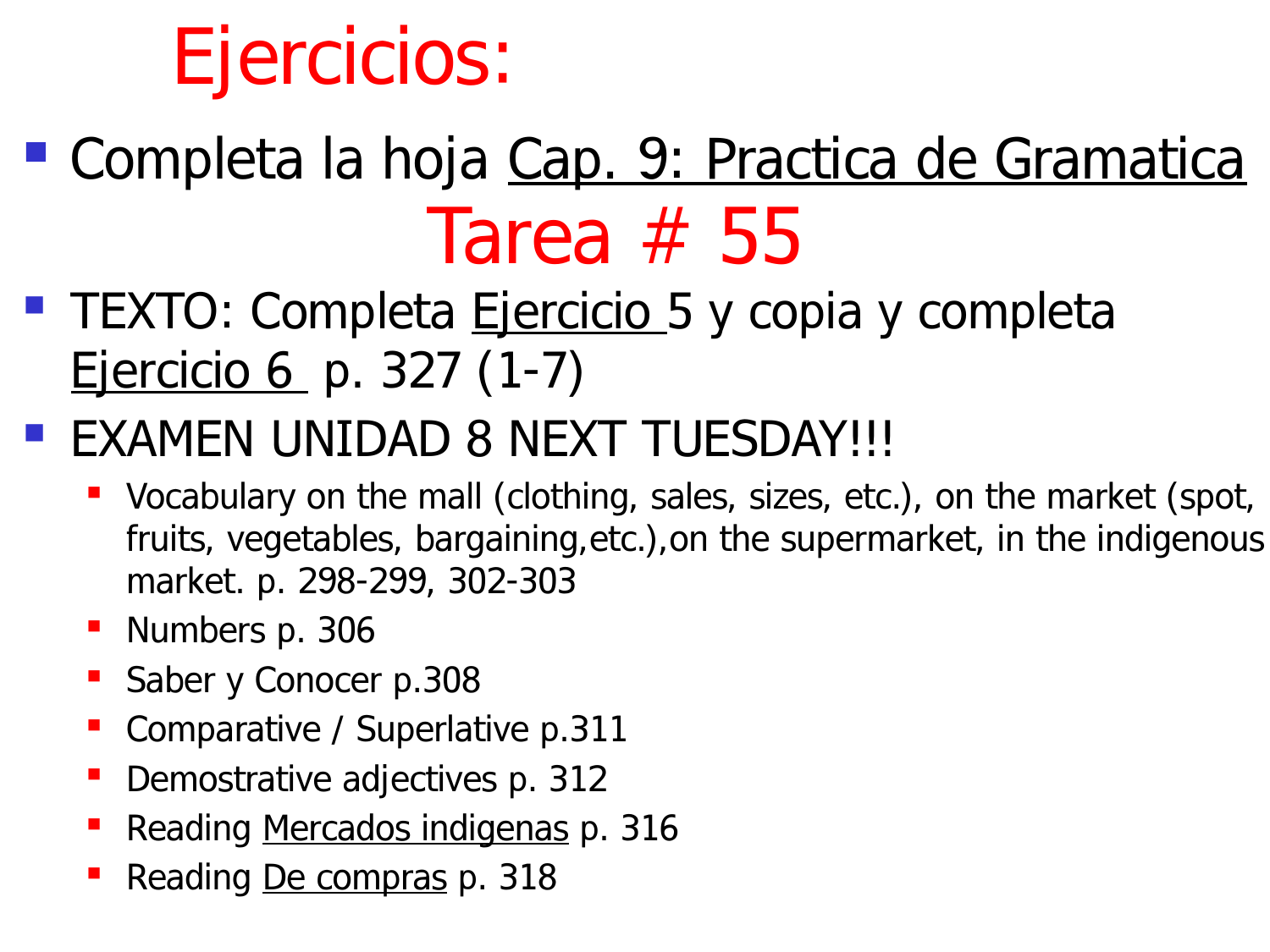

# Ejercicios:
Tarea # 55
Completa la hoja Cap. 9: Practica de Gramatica

TEXTO: Completa Ejercicio 5 y copia y completa Ejercicio 6  p. 327 (1-7)
EXAMEN UNIDAD 8 NEXT TUESDAY!!!
Vocabulary on the mall (clothing, sales, sizes, etc.), on the market (spot, fruits, vegetables, bargaining,etc.),on the supermarket, in the indigenous market. p. 298-299, 302-303
Numbers p. 306
Saber y Conocer p.308
Comparative / Superlative p.311
Demostrative adjectives p. 312
Reading Mercados indigenas p. 316
Reading De compras p. 318